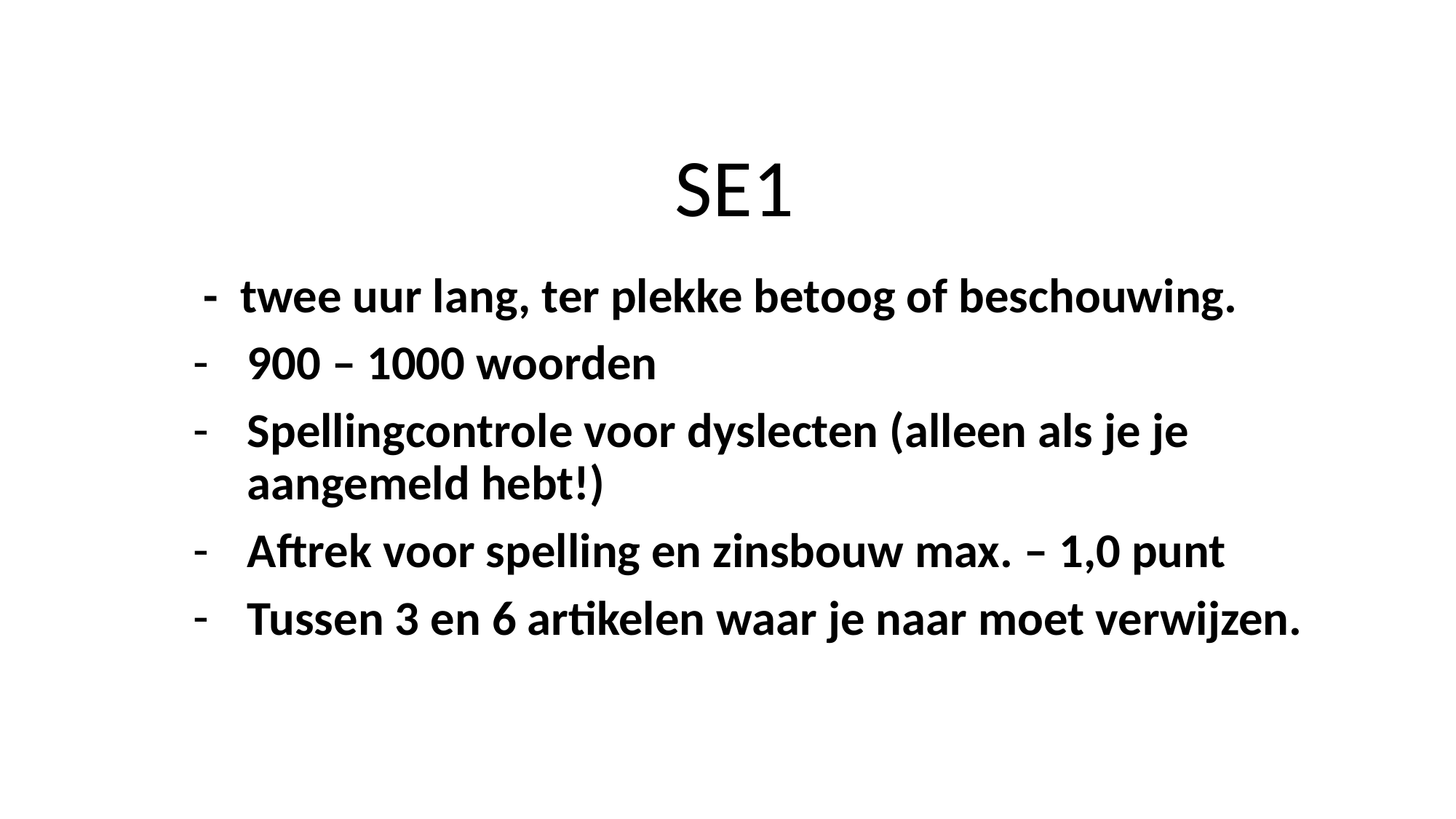

# SE1
 -  twee uur lang, ter plekke betoog of beschouwing.
900 – 1000 woorden
Spellingcontrole voor dyslecten (alleen als je je aangemeld hebt!)
Aftrek voor spelling en zinsbouw max. – 1,0 punt
Tussen 3 en 6 artikelen waar je naar moet verwijzen.